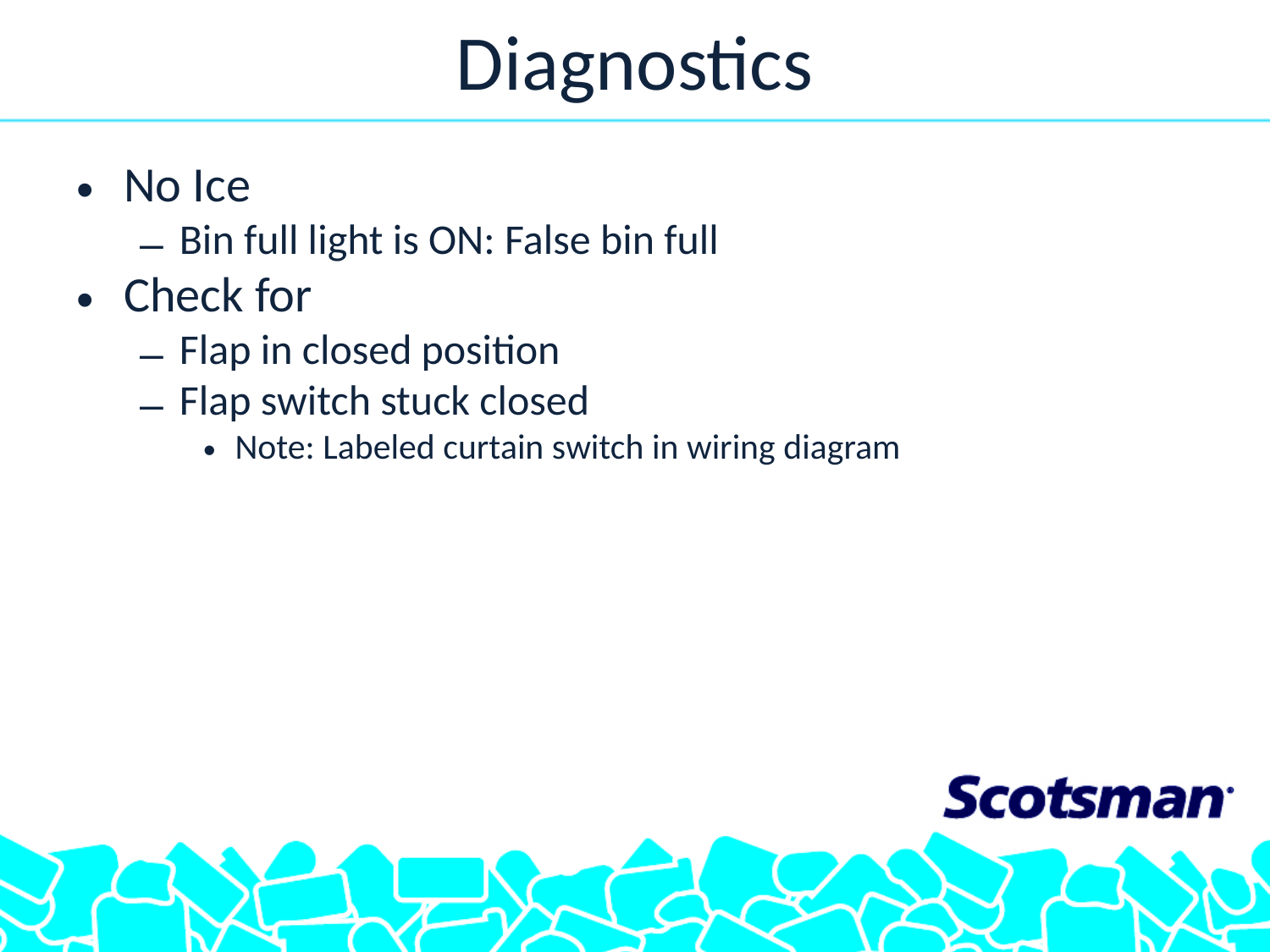

# Diagnostics
No Ice
Bin full light is ON: False bin full
Check for
Flap in closed position
Flap switch stuck closed
Note: Labeled curtain switch in wiring diagram